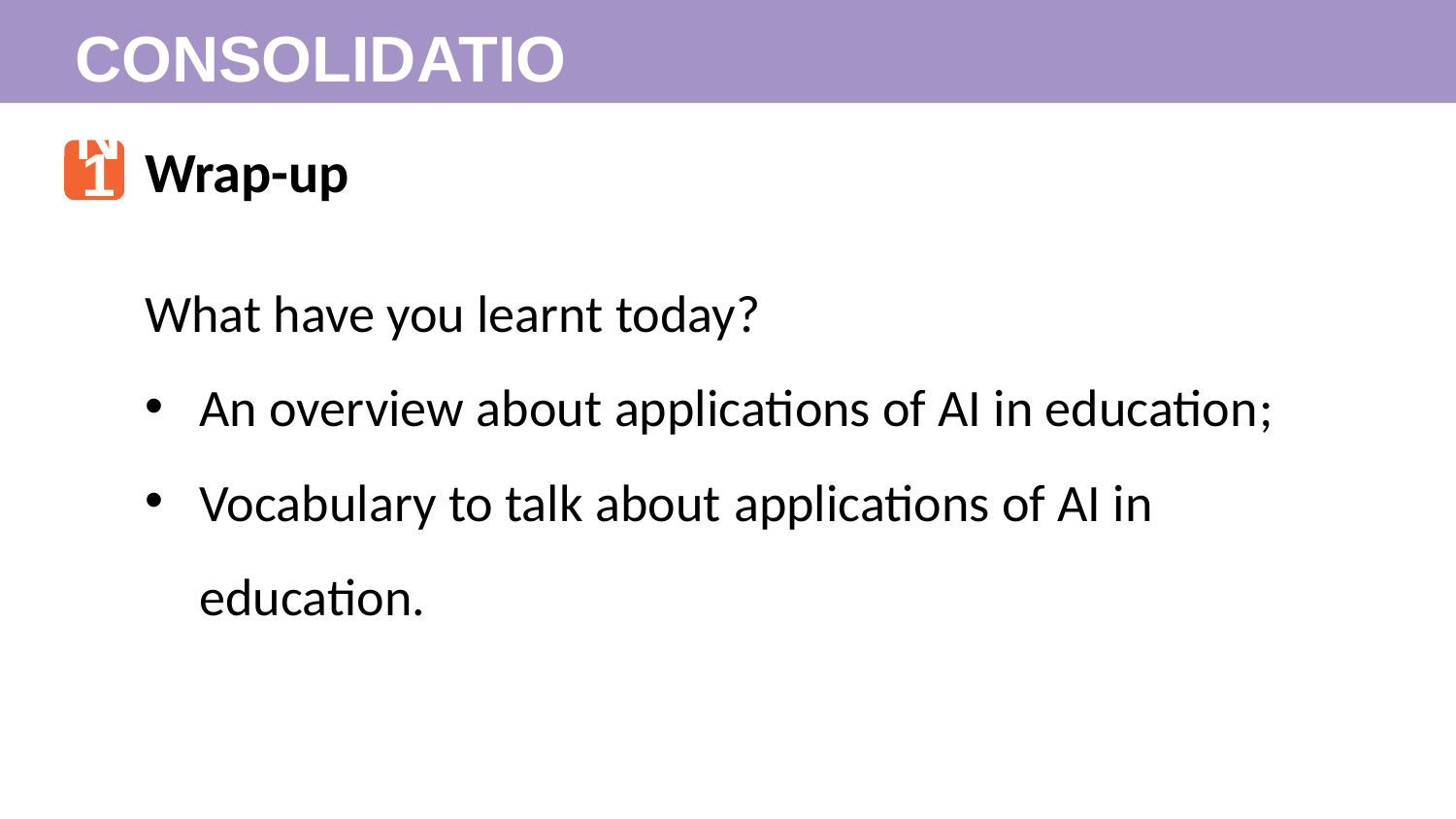

CONSOLIDATION
1
Wrap-up

What have you learnt today?
An overview about applications of AI in education;
Vocabulary to talk about applications of AI in education.